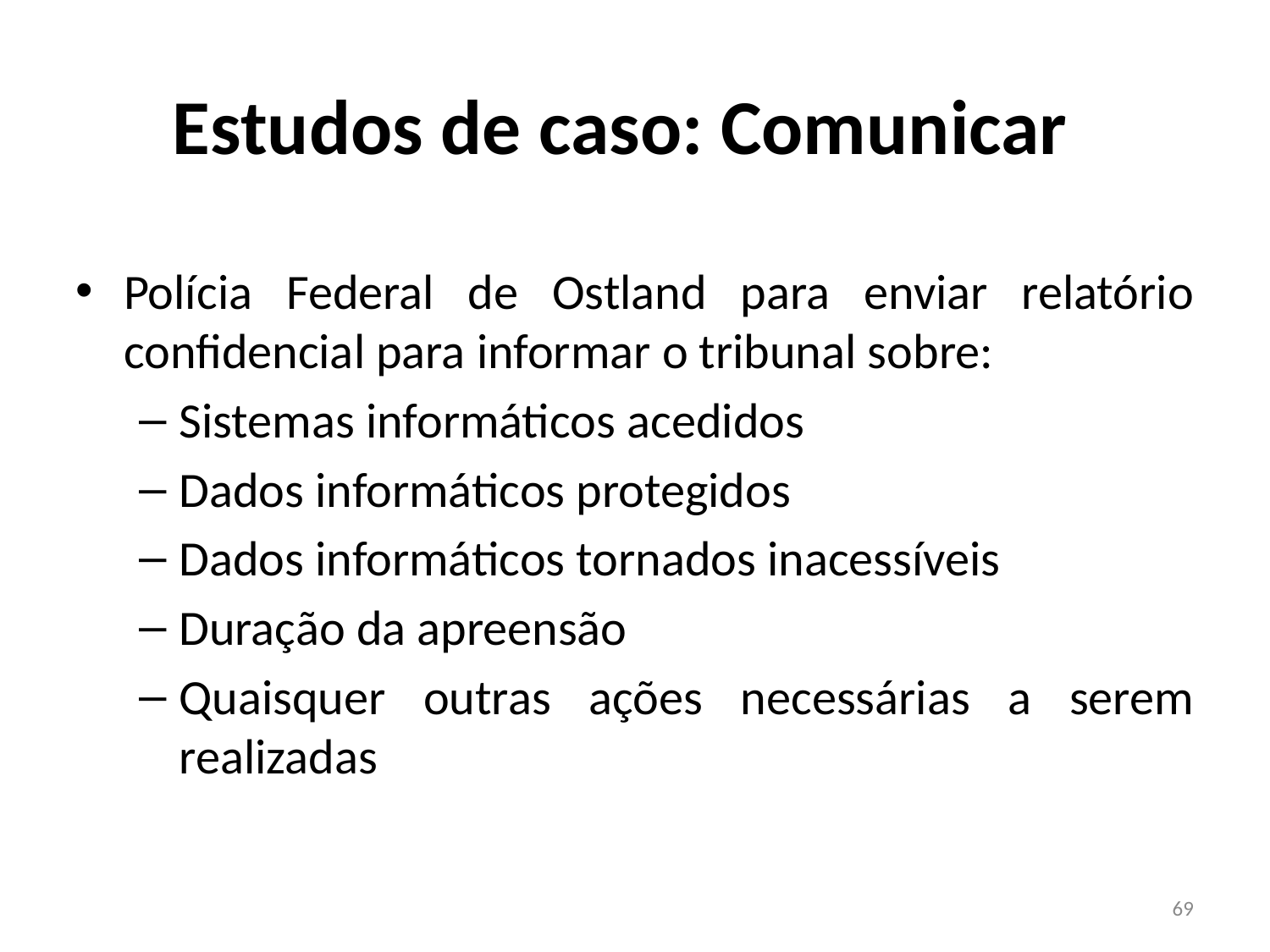

# Estudos de caso: Comunicar

Polícia Federal de Ostland para enviar relatório confidencial para informar o tribunal sobre:
Sistemas informáticos acedidos
Dados informáticos protegidos
Dados informáticos tornados inacessíveis
Duração da apreensão
Quaisquer outras ações necessárias a serem realizadas
69